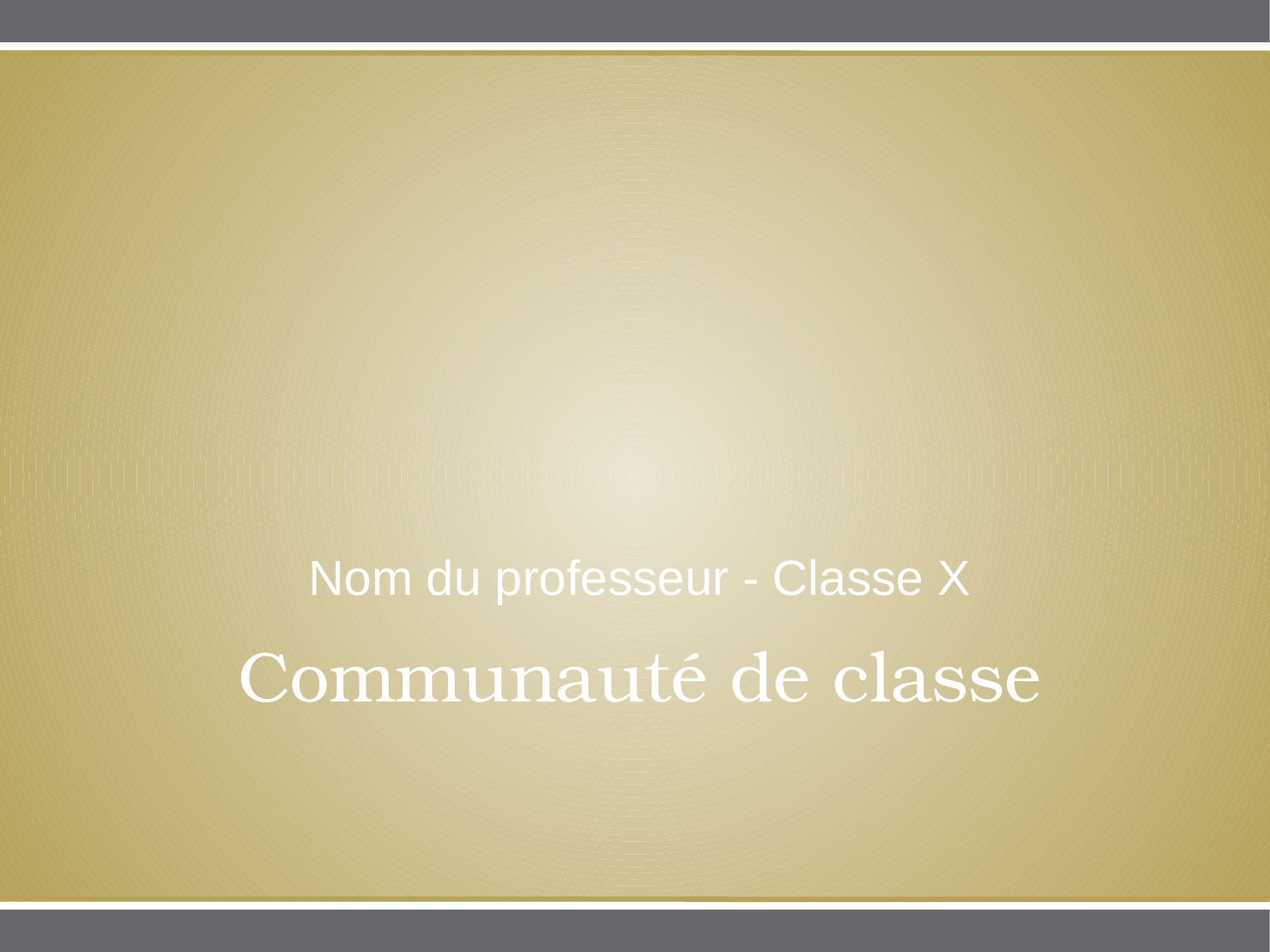

Nom du professeur - Classe X
# Communauté de classe